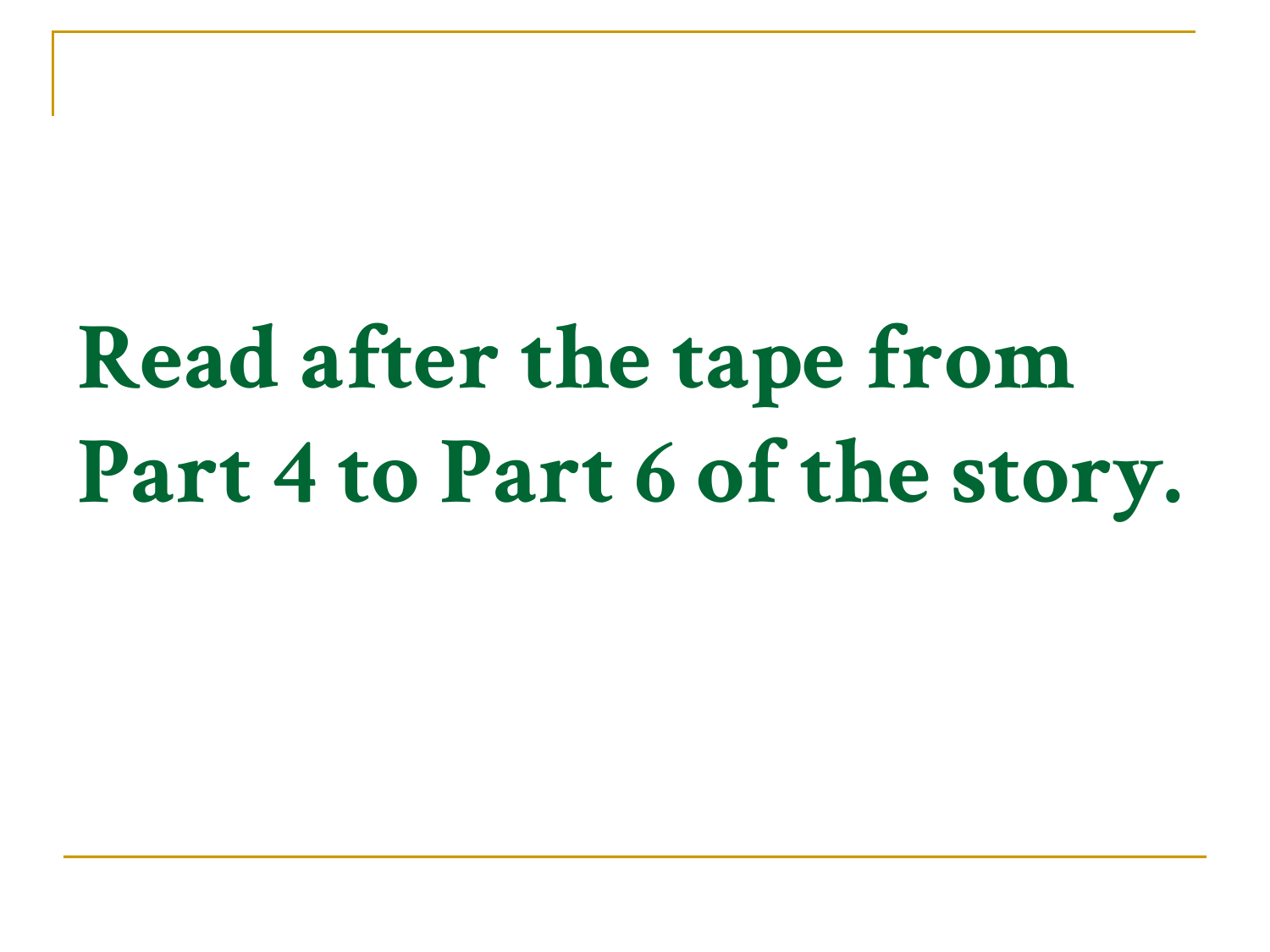

# Read after the tape from Part 4 to Part 6 of the story.